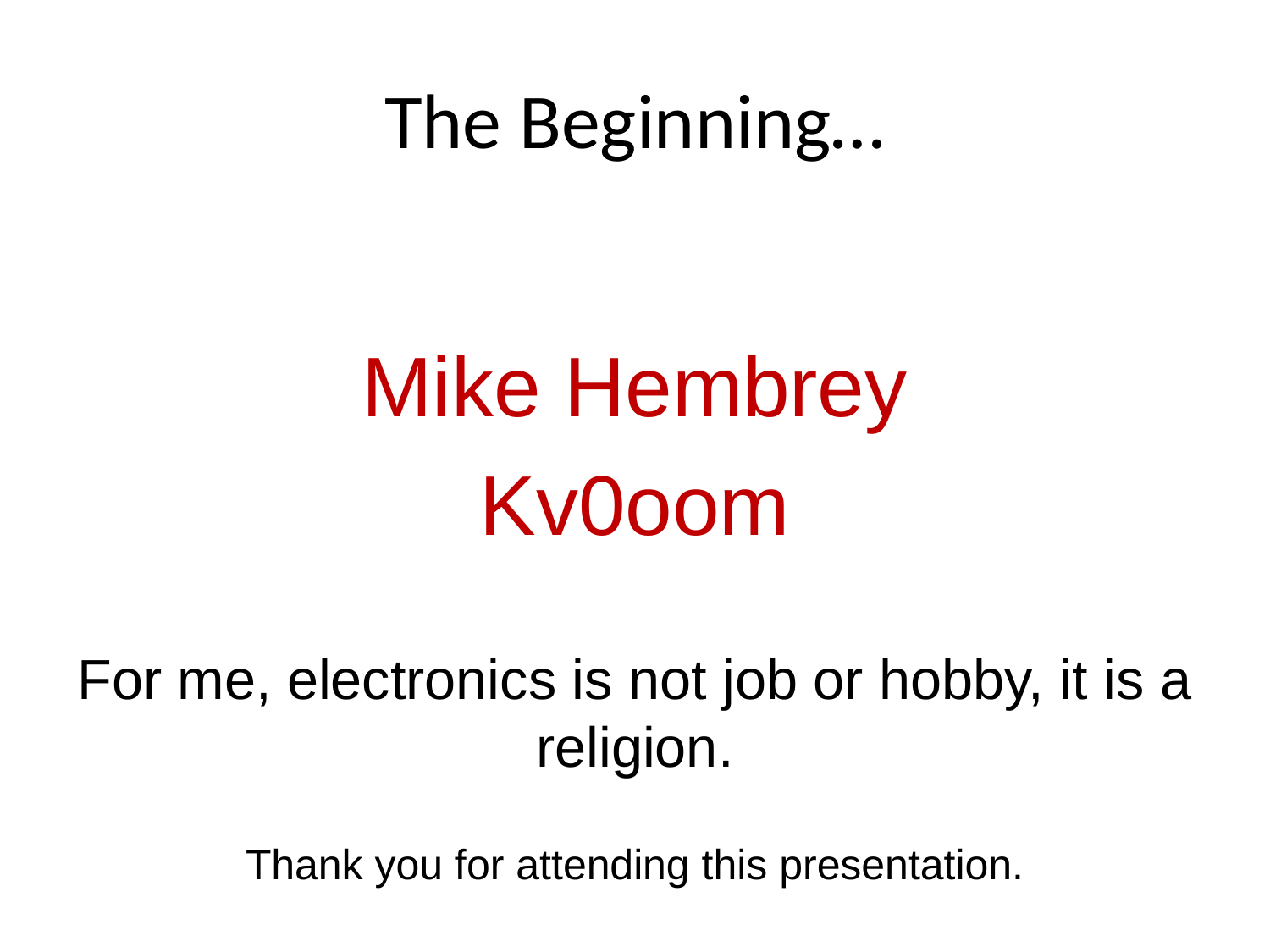

# The Beginning…

Mike Hembrey
Kv0oom

For me, electronics is not job or hobby, it is a religion.
Thank you for attending this presentation.